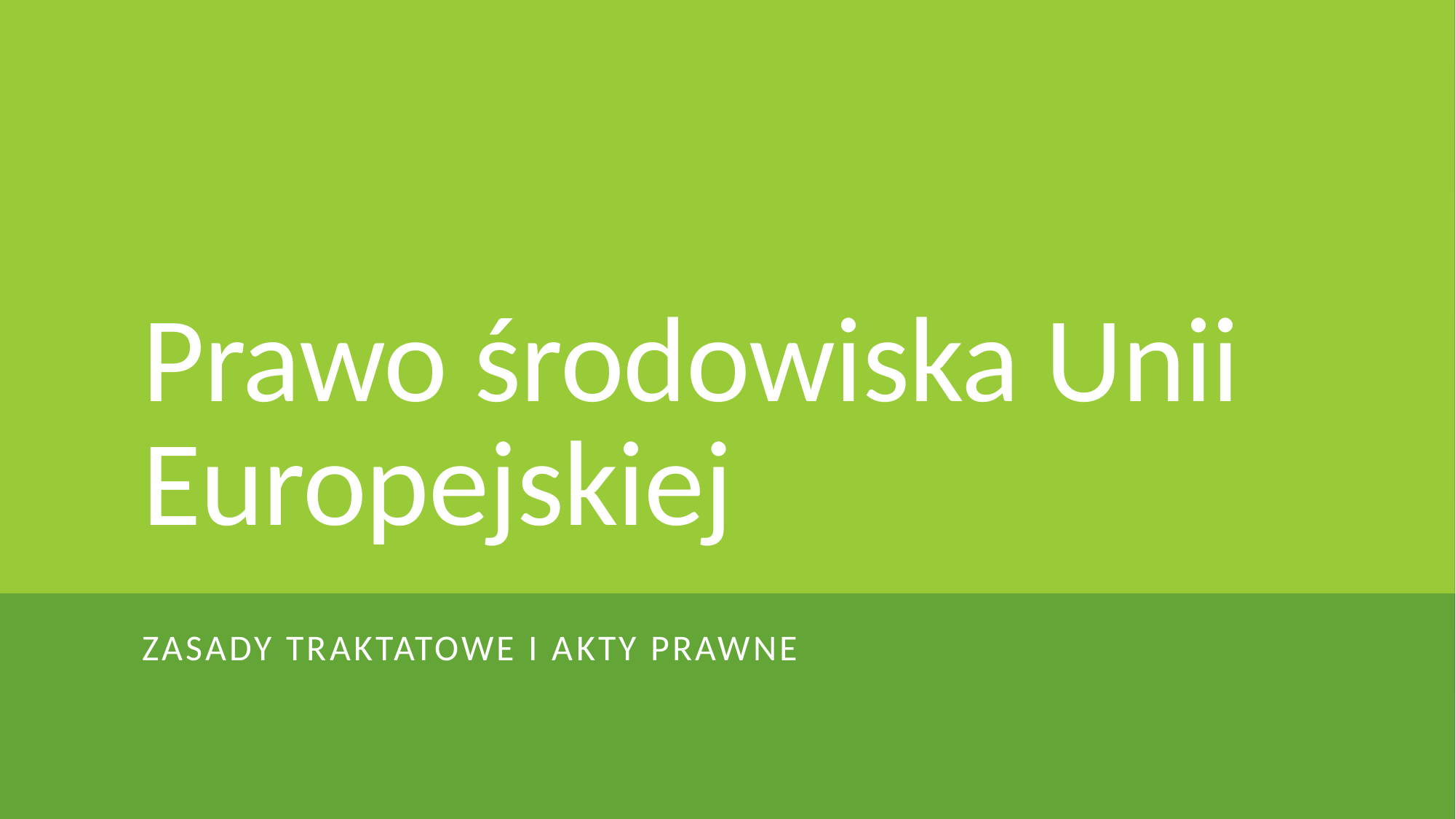

# Prawo środowiska Unii Europejskiej

Zasady traktatowe i akty prawne